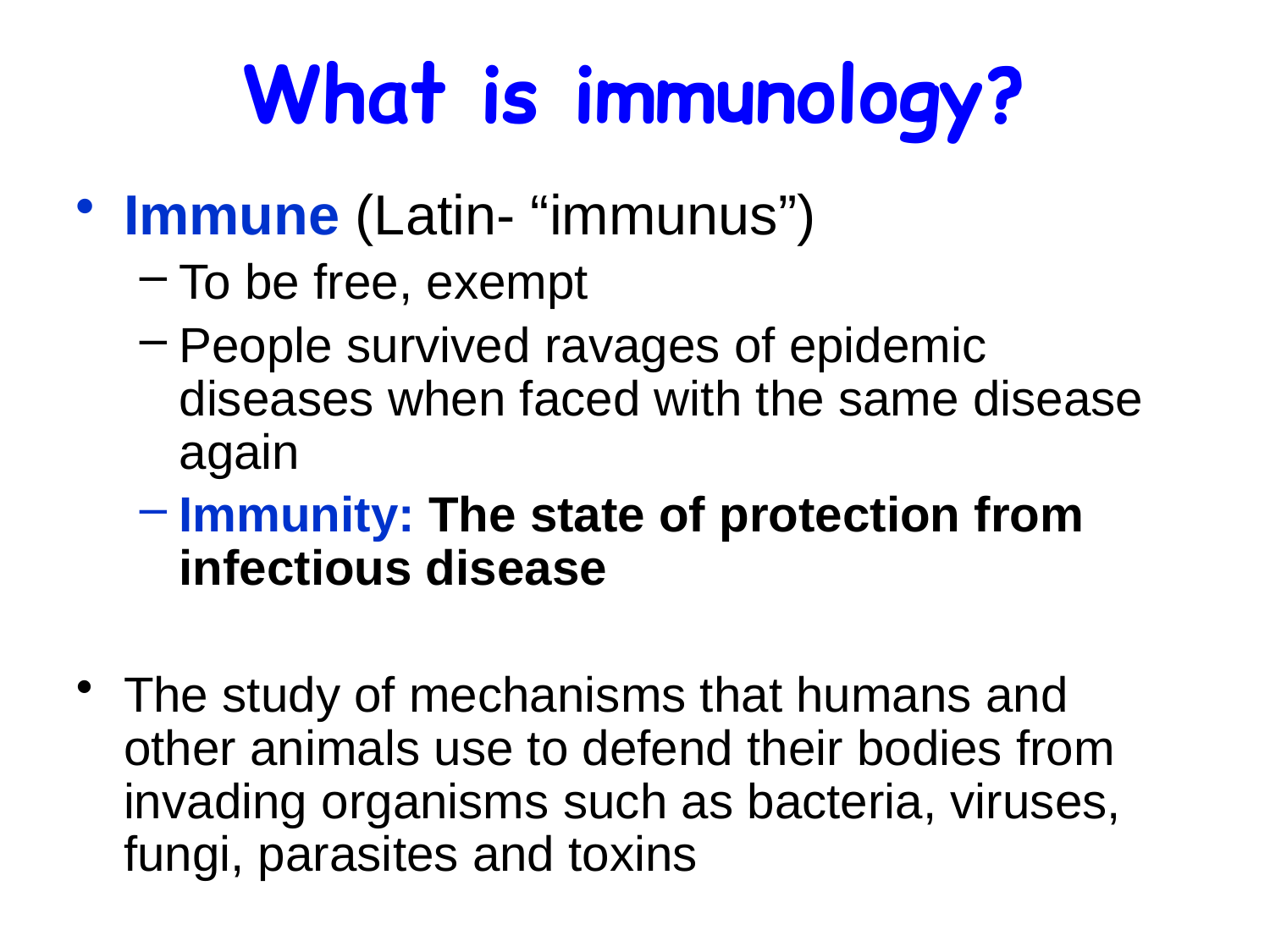

What is immunology?
Immune (Latin- “immunus”)
To be free, exempt
People survived ravages of epidemic diseases when faced with the same disease again
Immunity: The state of protection from infectious disease

The study of mechanisms that humans and other animals use to defend their bodies from invading organisms such as bacteria, viruses, fungi, parasites and toxins